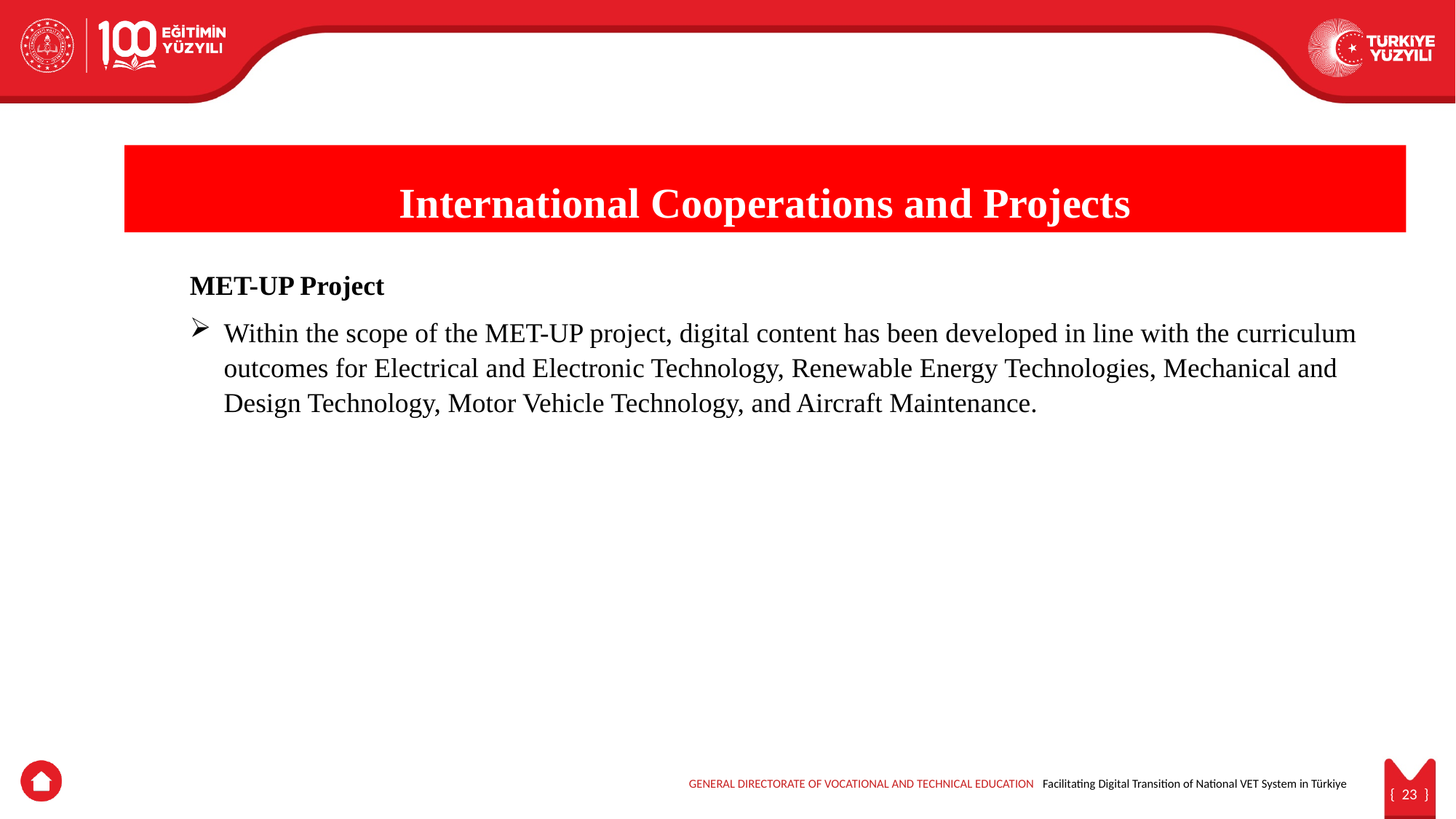

International Cooperations and Projects
MET-UP Project
Within the scope of the MET-UP project, digital content has been developed in line with the curriculum outcomes for Electrical and Electronic Technology, Renewable Energy Technologies, Mechanical and Design Technology, Motor Vehicle Technology, and Aircraft Maintenance.
GENERAL DIRECTORATE OF VOCATIONAL AND TECHNICAL EDUCATION   Facilitating Digital Transition of National VET System in Türkiye